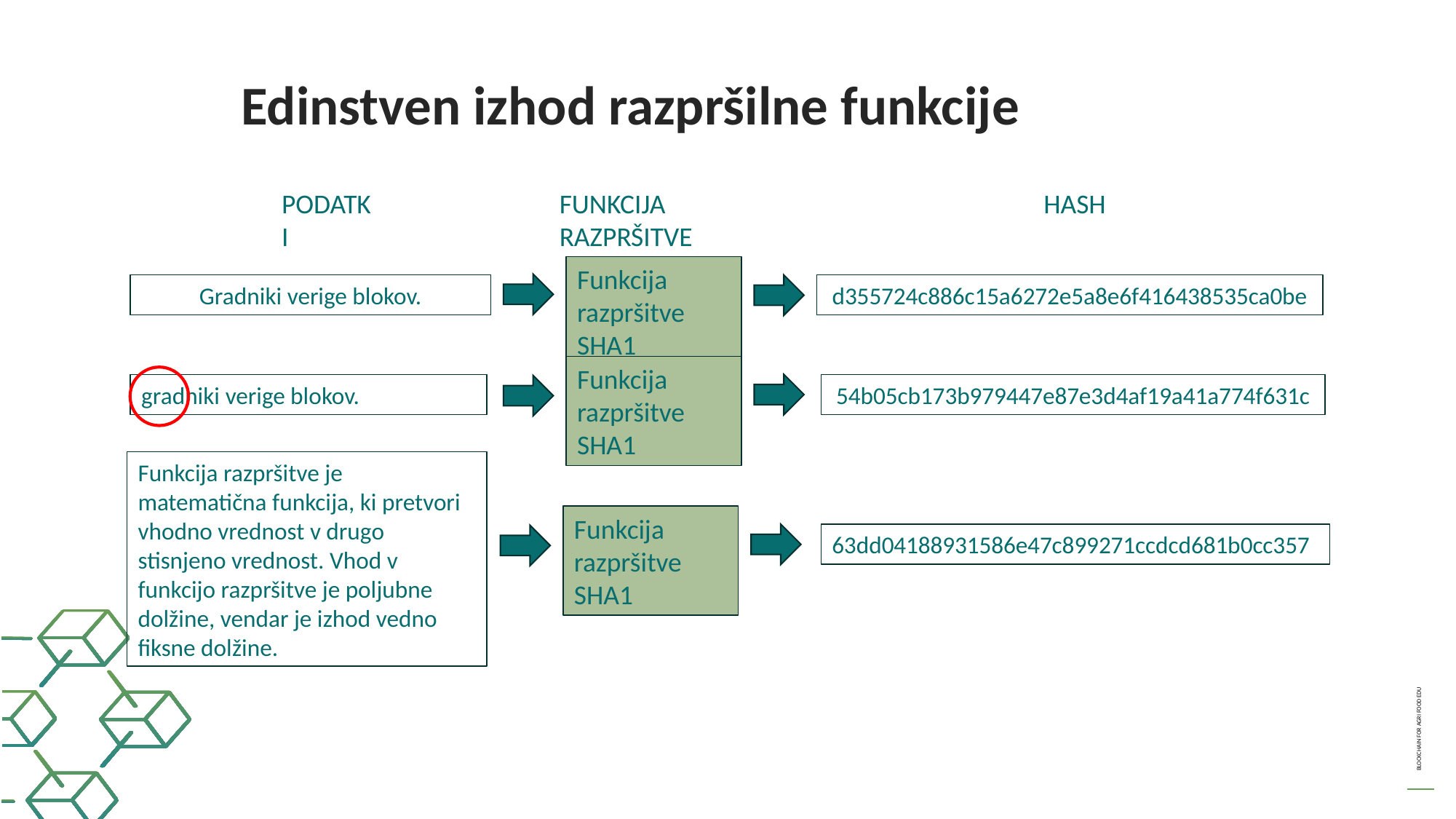

Edinstven izhod razpršilne funkcije
PODATKI
HASH
FUNKCIJA RAZPRŠITVE
Funkcija razpršitve
SHA1

Gradniki verige blokov.

d355724c886c15a6272e5a8e6f416438535ca0be
Funkcija razpršitve
SHA1

gradniki verige blokov.
54b05cb173b979447e87e3d4af19a41a774f631c

Funkcija razpršitve je matematična funkcija, ki pretvori vhodno vrednost v drugo stisnjeno vrednost. Vhod v funkcijo razpršitve je poljubne dolžine, vendar je izhod vedno fiksne dolžine.
Funkcija razpršitve
SHA1

63dd04188931586e47c899271ccdcd681b0cc357